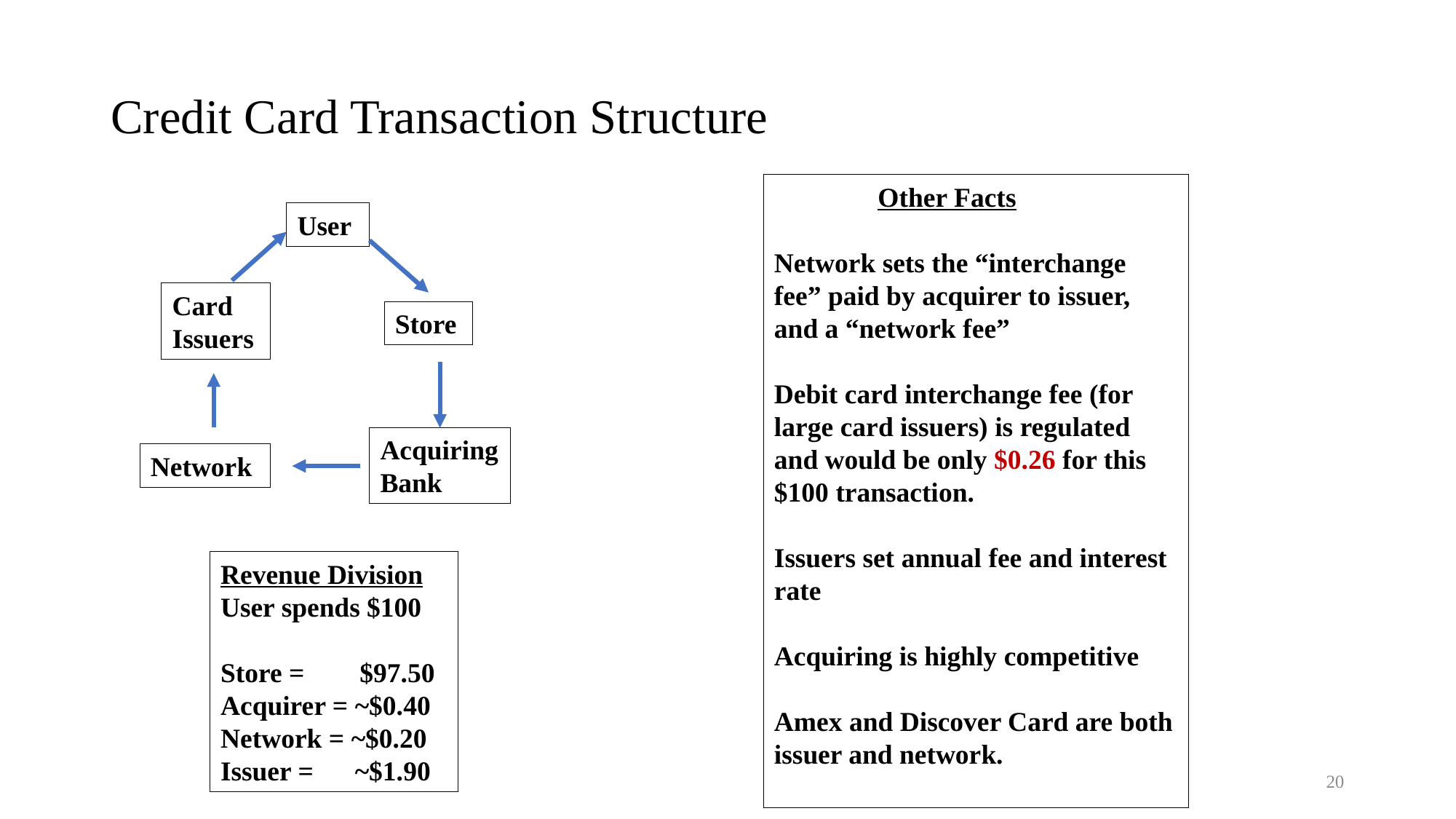

# Credit Card Transaction Structure
               Other Facts

Network sets the “interchange fee” paid by acquirer to issuer, and a “network fee”

Debit card interchange fee (for large card issuers) is regulated and would be only $0.26 for this $100 transaction.

Issuers set annual fee and interest rate

Acquiring is highly competitive

Amex and Discover Card are both issuer and network.

User

Card
Issuers
Store
Acquiring
Bank
Network
Revenue Division
User spends $100

Store =        $97.50
Acquirer = ~$0.40
Network = ~$0.20
Issuer =      ~$1.90
20